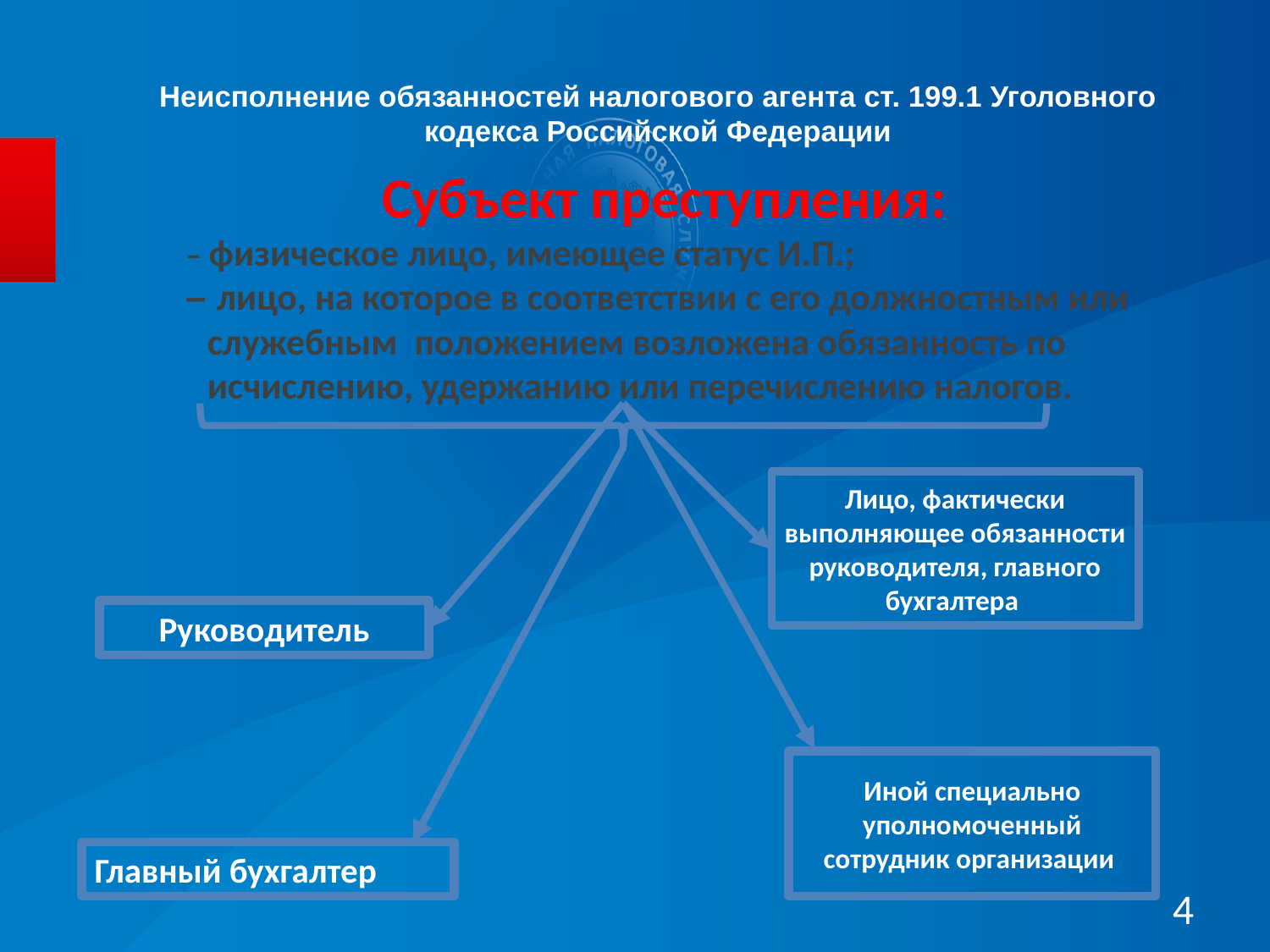

Неисполнение обязанностей налогового агента ст. 199.1 Уголовного кодекса Российской Федерации

Субъект преступления:
– физическое лицо, имеющее статус И.П.;
– лицо, на которое в соответствии с его должностным или служебным  положением возложена обязанность по исчислению, удержанию или перечислению налогов.
Лицо, фактически выполняющее обязанности руководителя, главного бухгалтера
Руководитель
Иной специально уполномоченный сотрудник организации
Главный бухгалтер
4